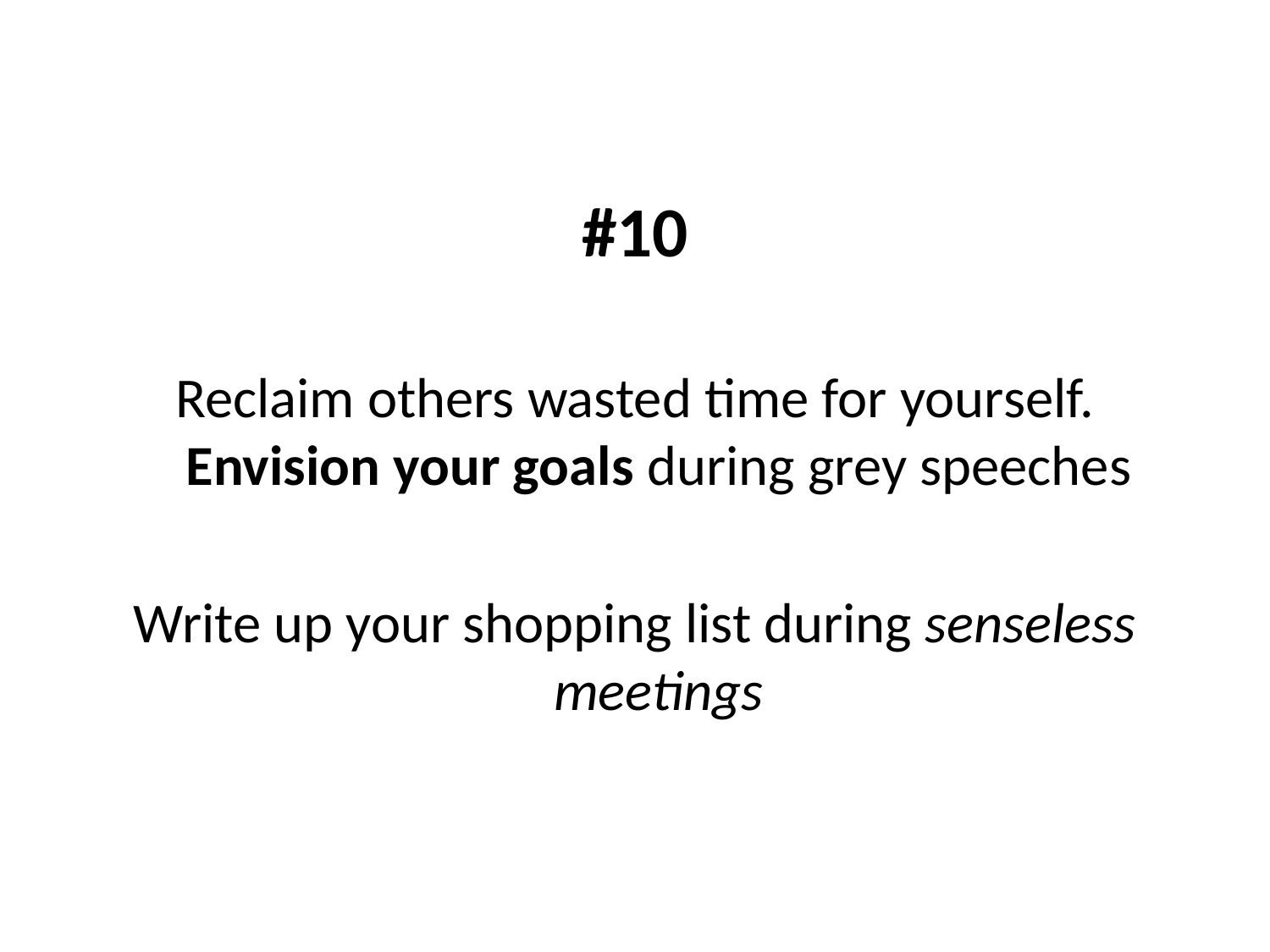

#10

Reclaim others wasted time for yourself. Envision your goals during grey speeches

Write up your shopping list during senseless meetings